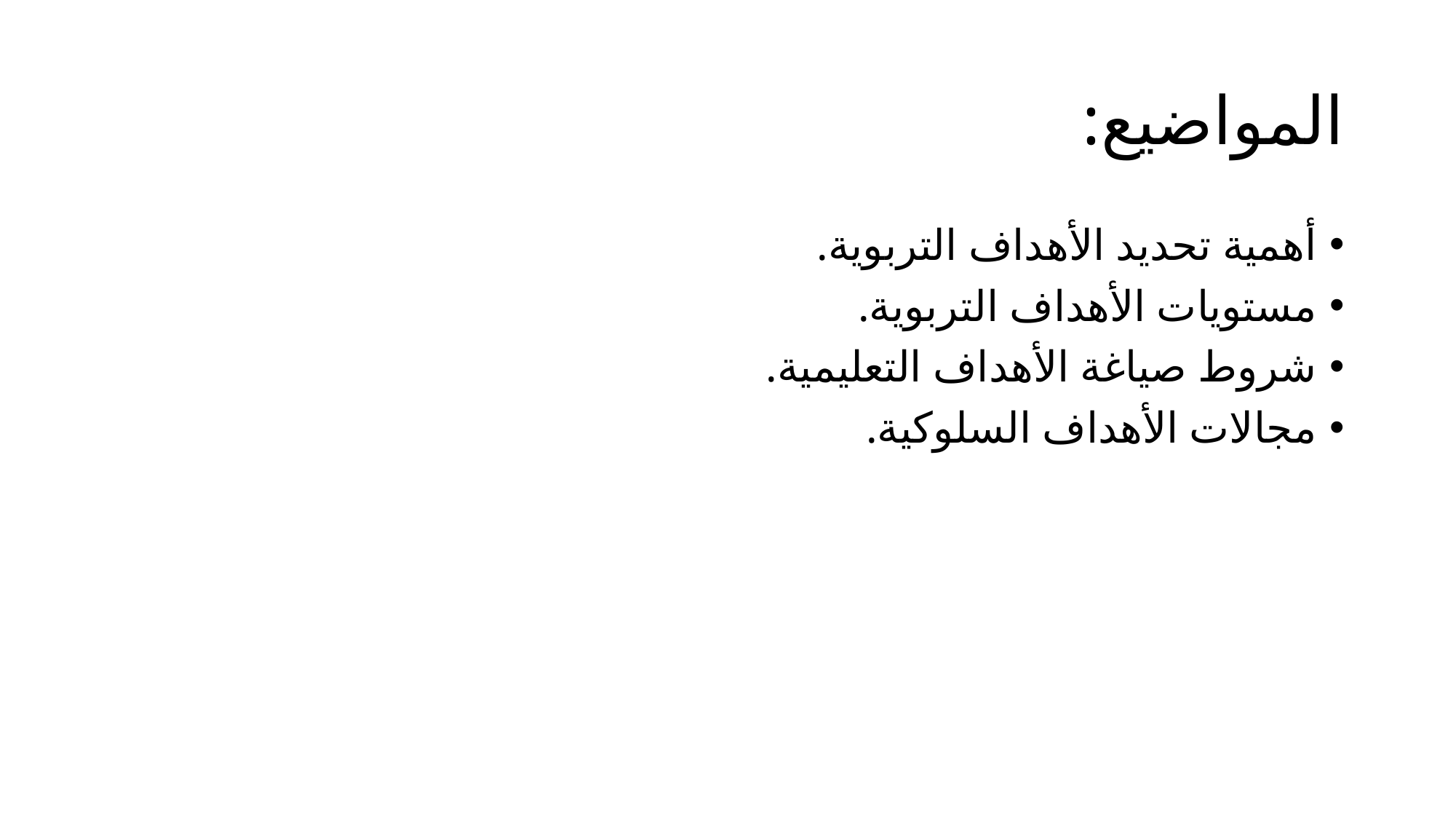

# المواضيع:
أهمية تحديد الأهداف التربوية.
مستويات الأهداف التربوية.
شروط صياغة الأهداف التعليمية.
مجالات الأهداف السلوكية.